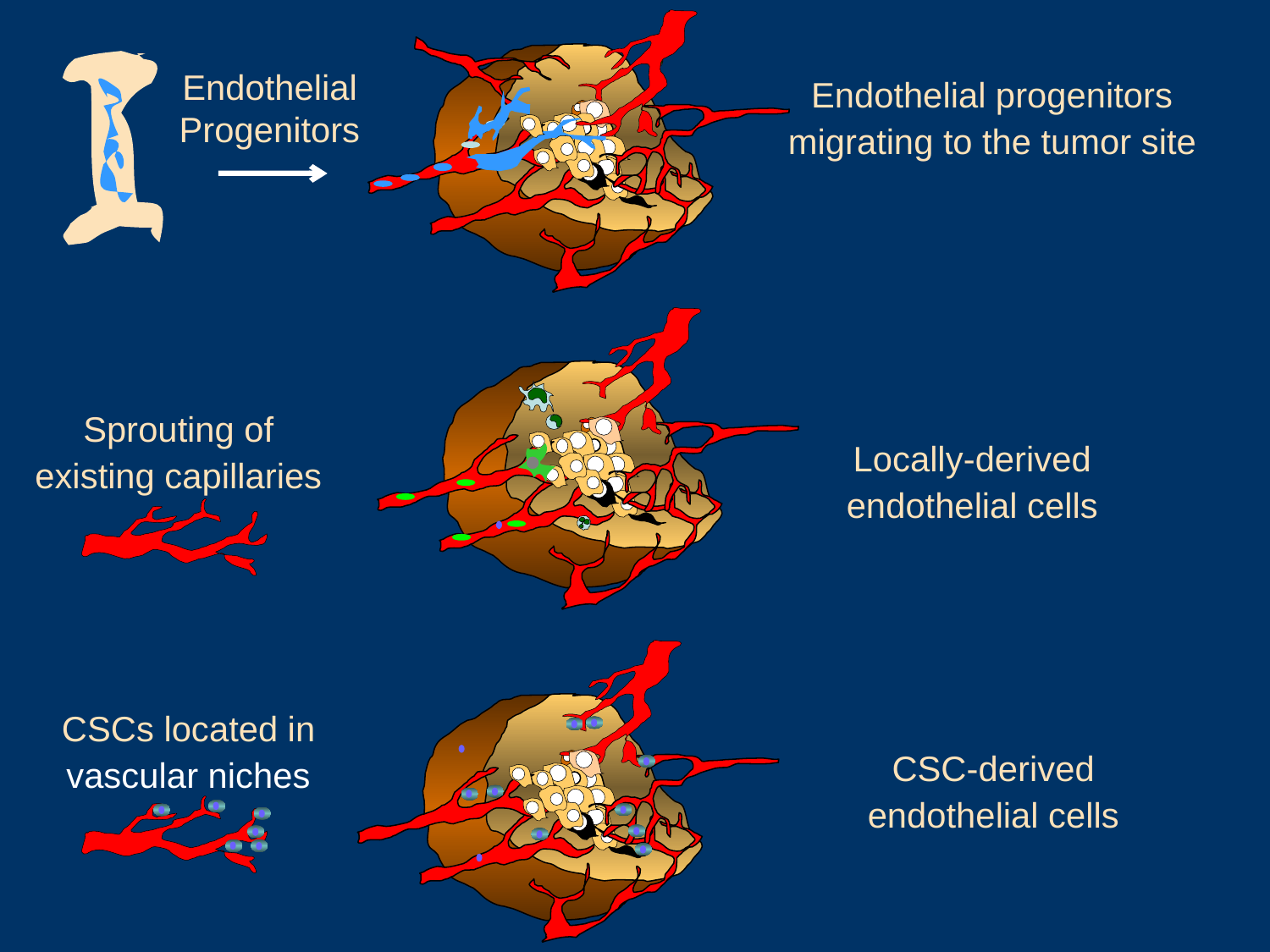

Endothelial progenitors
migrating to the tumor site

Endothelial
Progenitors

Sprouting of
existing capillaries
Locally-derived
endothelial cells

CSCs located in
vascular niches

CSC-derived
endothelial cells